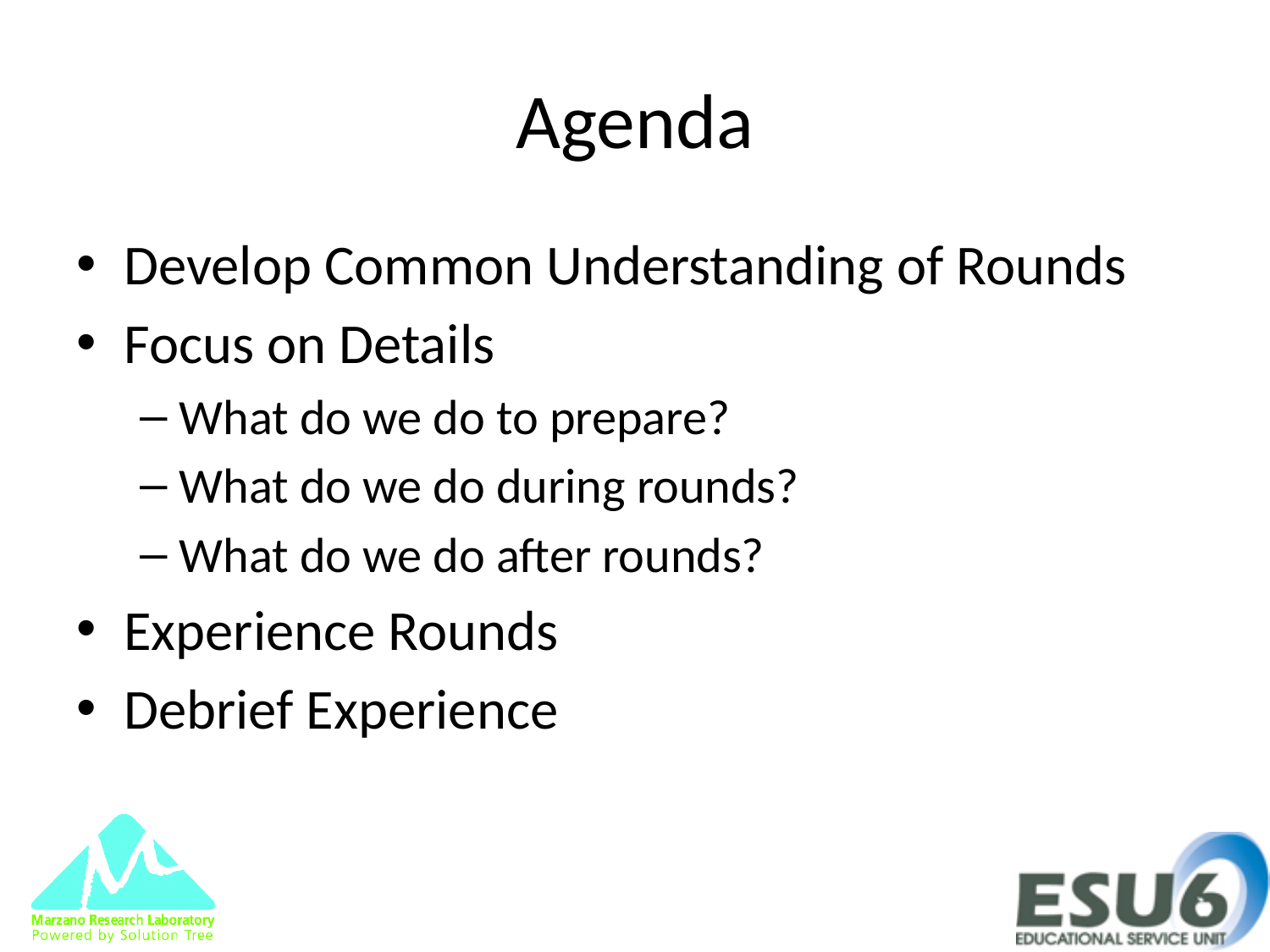

# Agenda
Develop Common Understanding of Rounds
Focus on Details
What do we do to prepare?
What do we do during rounds?
What do we do after rounds?
Experience Rounds
Debrief Experience